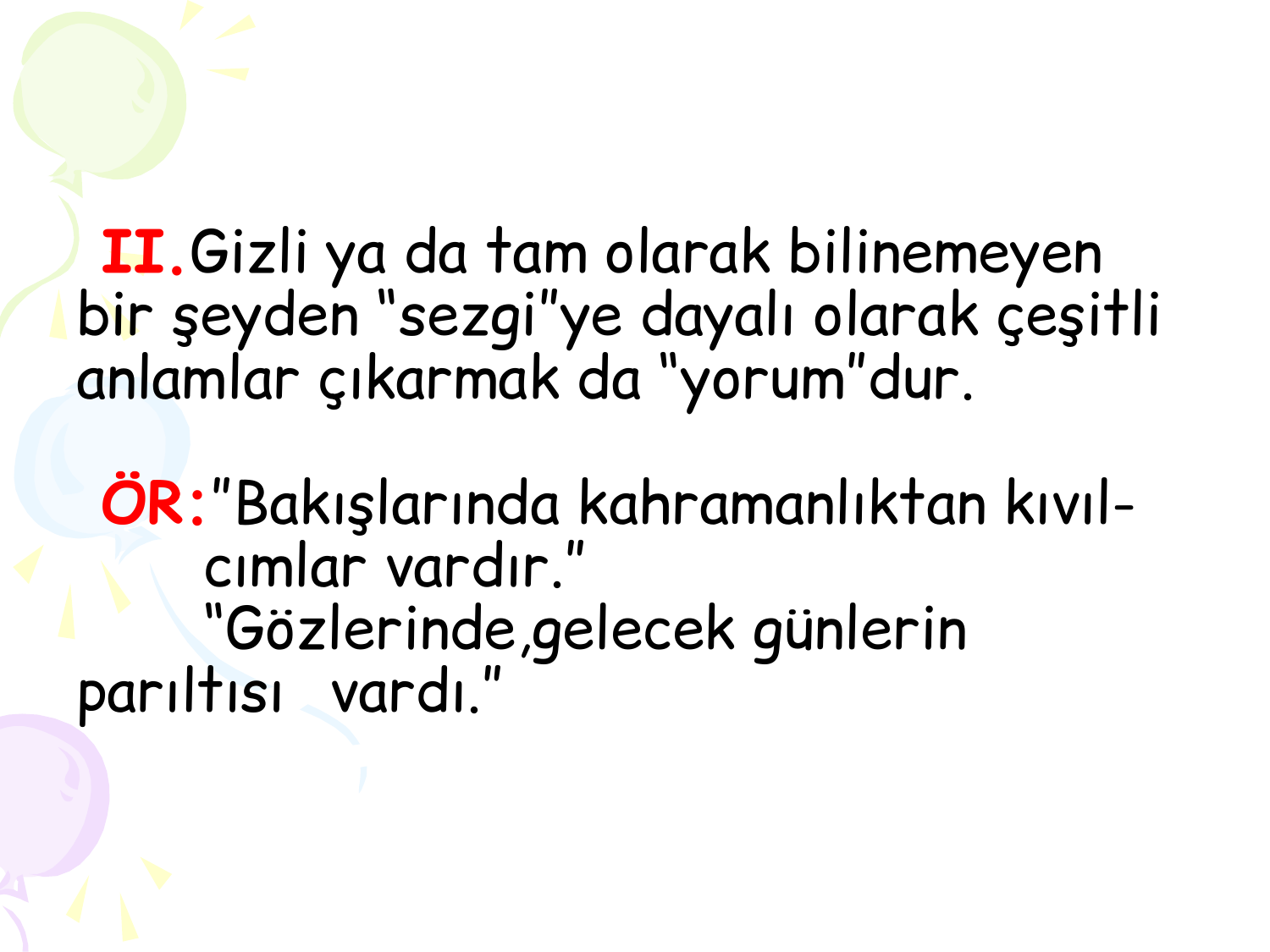

# II.Gizli ya da tam olarak bilinemeyen bir şeyden “sezgi”ye dayalı olarak çeşitli anlamlar çıkarmak da “yorum”dur. ÖR:”Bakışlarında kahramanlıktan kıvıl- 	cımlar vardır.” “Gözlerinde,gelecek günlerin parıltısı 	vardı.”